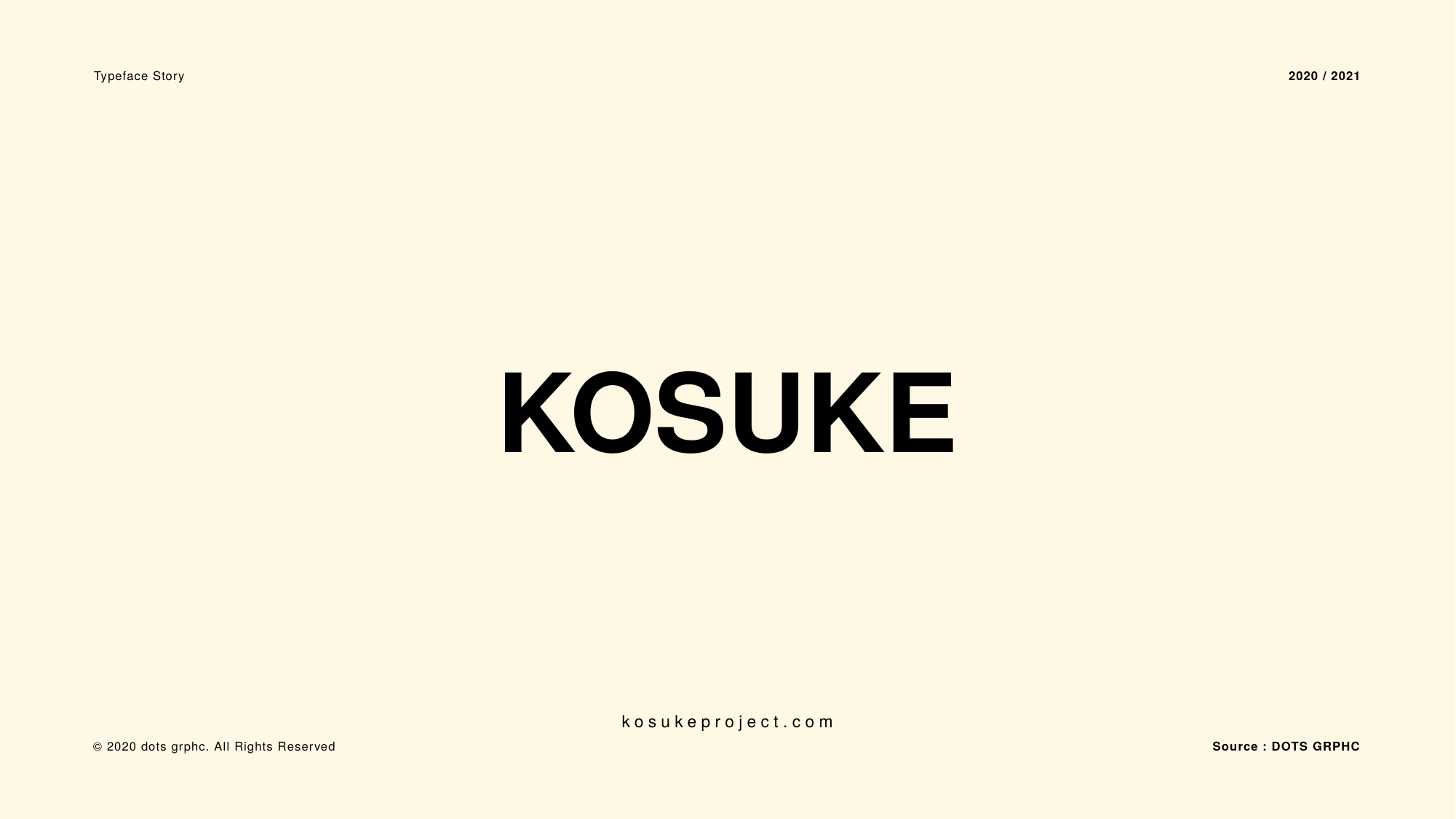

Typeface Story
2020 / 2021
KOSUKE
kosukeproject.com
Source : DOTS GRPHC
© 2020 dots grphc. All Rights Reserved